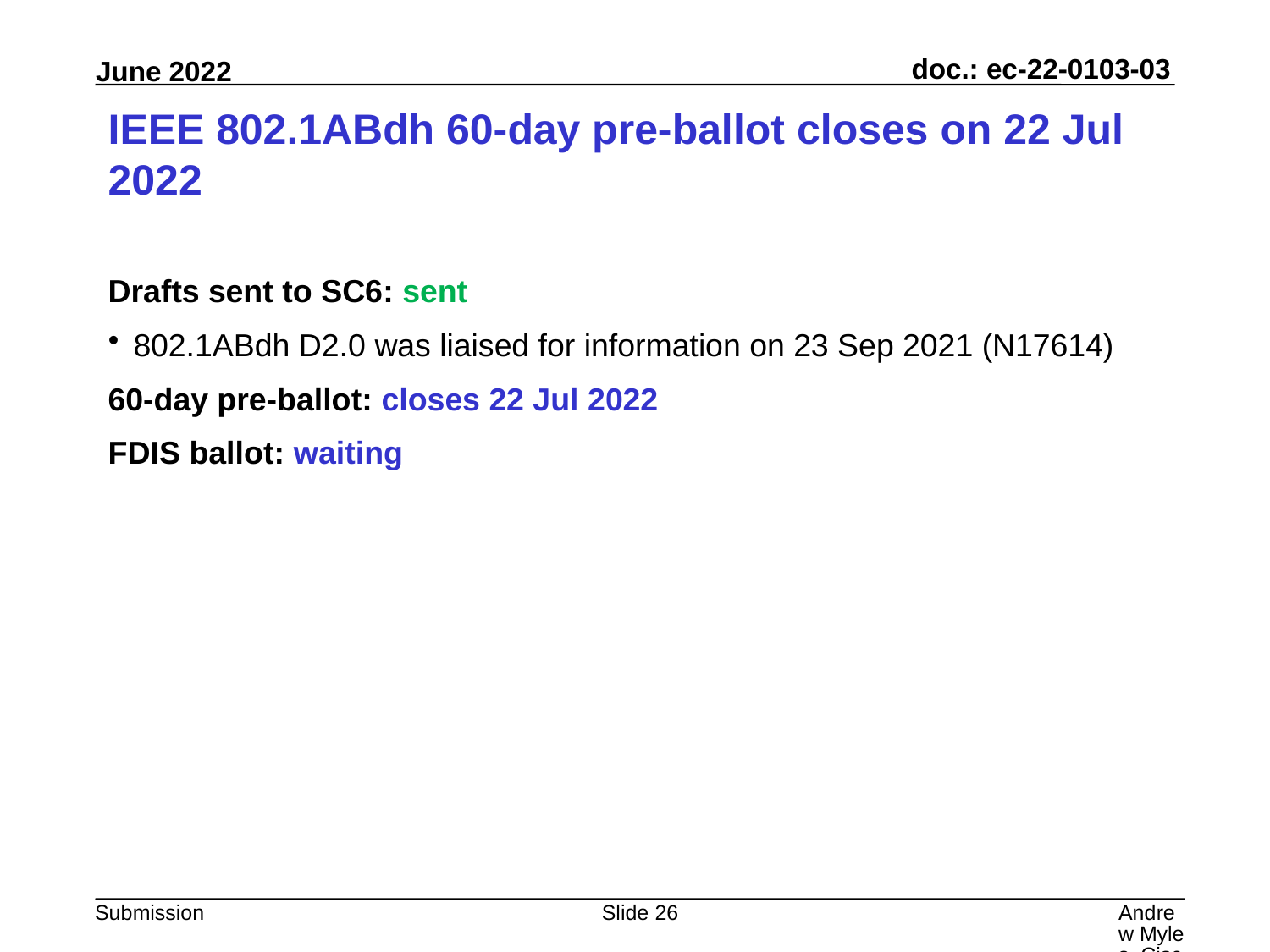

# IEEE 802.1ABdh 60-day pre-ballot closes on 22 Jul 2022
Drafts sent to SC6: sent
802.1ABdh D2.0 was liaised for information on 23 Sep 2021 (N17614)
60-day pre-ballot: closes 22 Jul 2022
FDIS ballot: waiting

Slide 26
Andrew Myles, Cisco